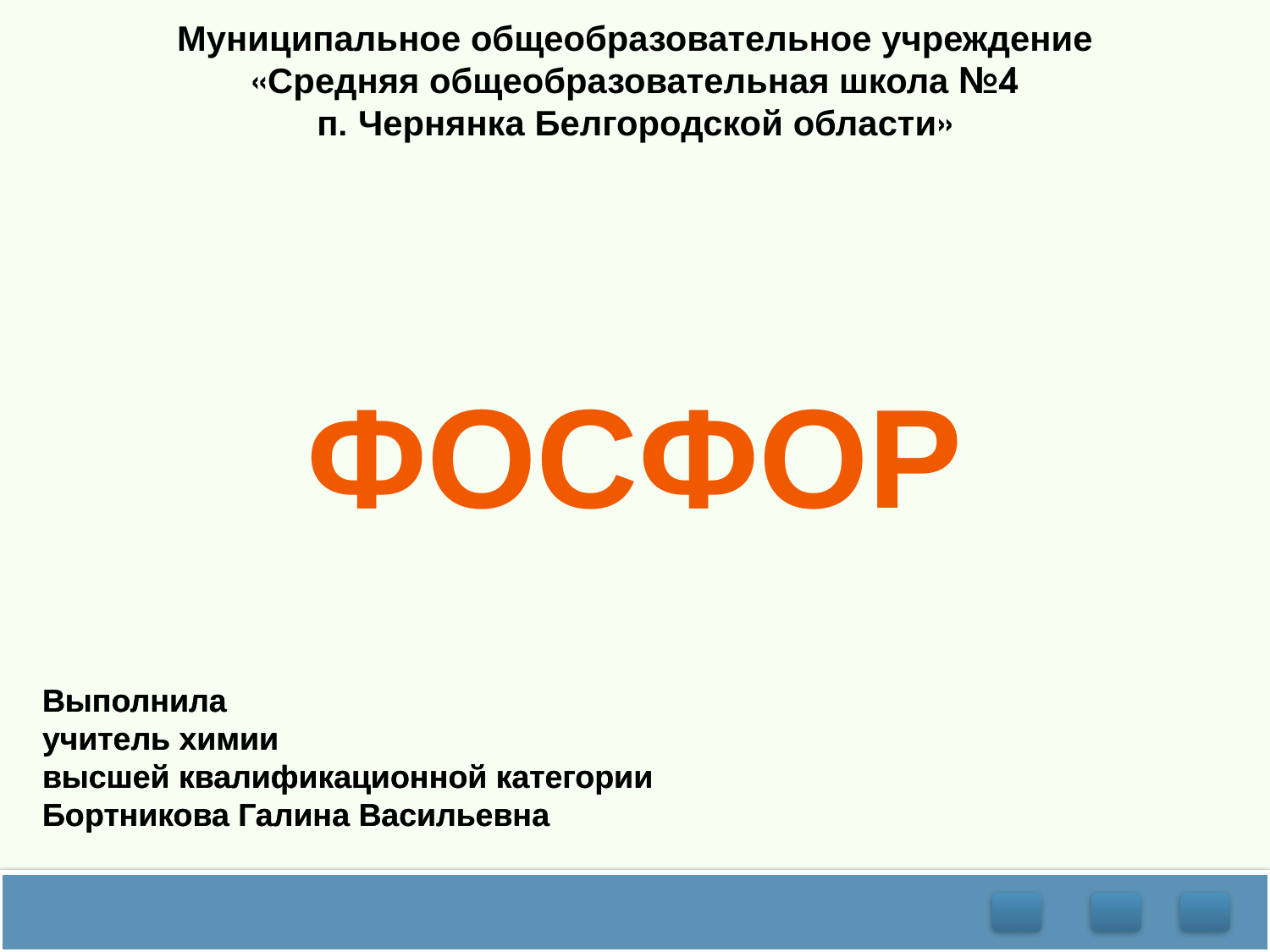

# Муниципальное общеобразовательное учреждение «Средняя общеобразовательная школа №4 п. Чернянка Белгородской области»